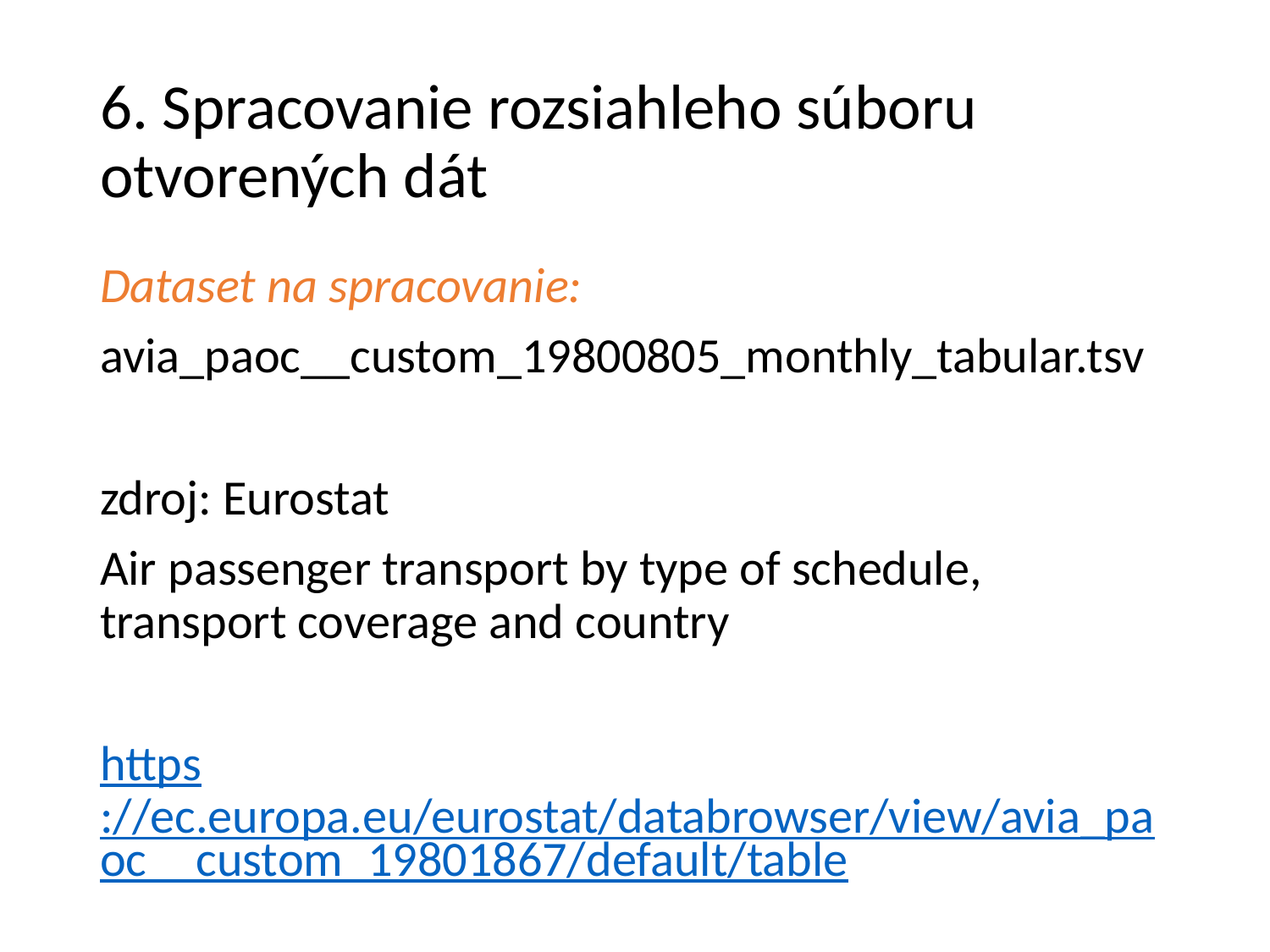

# 6. Spracovanie rozsiahleho súboru otvorených dát
Dataset na spracovanie:
avia_paoc__custom_19800805_monthly_tabular.tsv

zdroj: Eurostat
Air passenger transport by type of schedule, transport coverage and country

https://ec.europa.eu/eurostat/databrowser/view/avia_paoc__custom_19801867/default/table